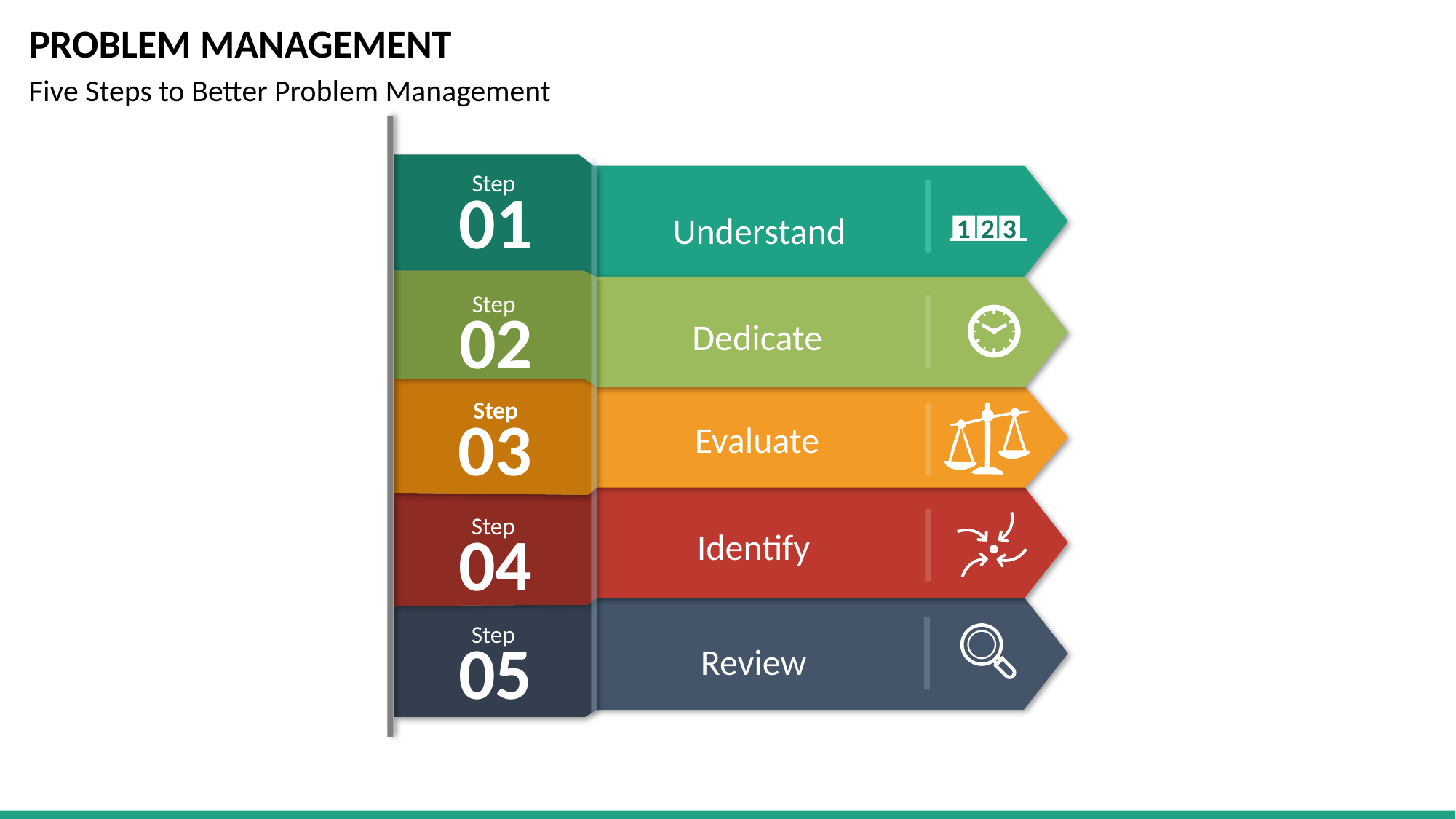

# PROBLEM MANAGEMENT
Five Steps to Better Problem Management

Step
01

Understand
1
2
3

Step
02

Dedicate

Step
03

Evaluate

Step
04
Step
05

Identify

Step
05

Review